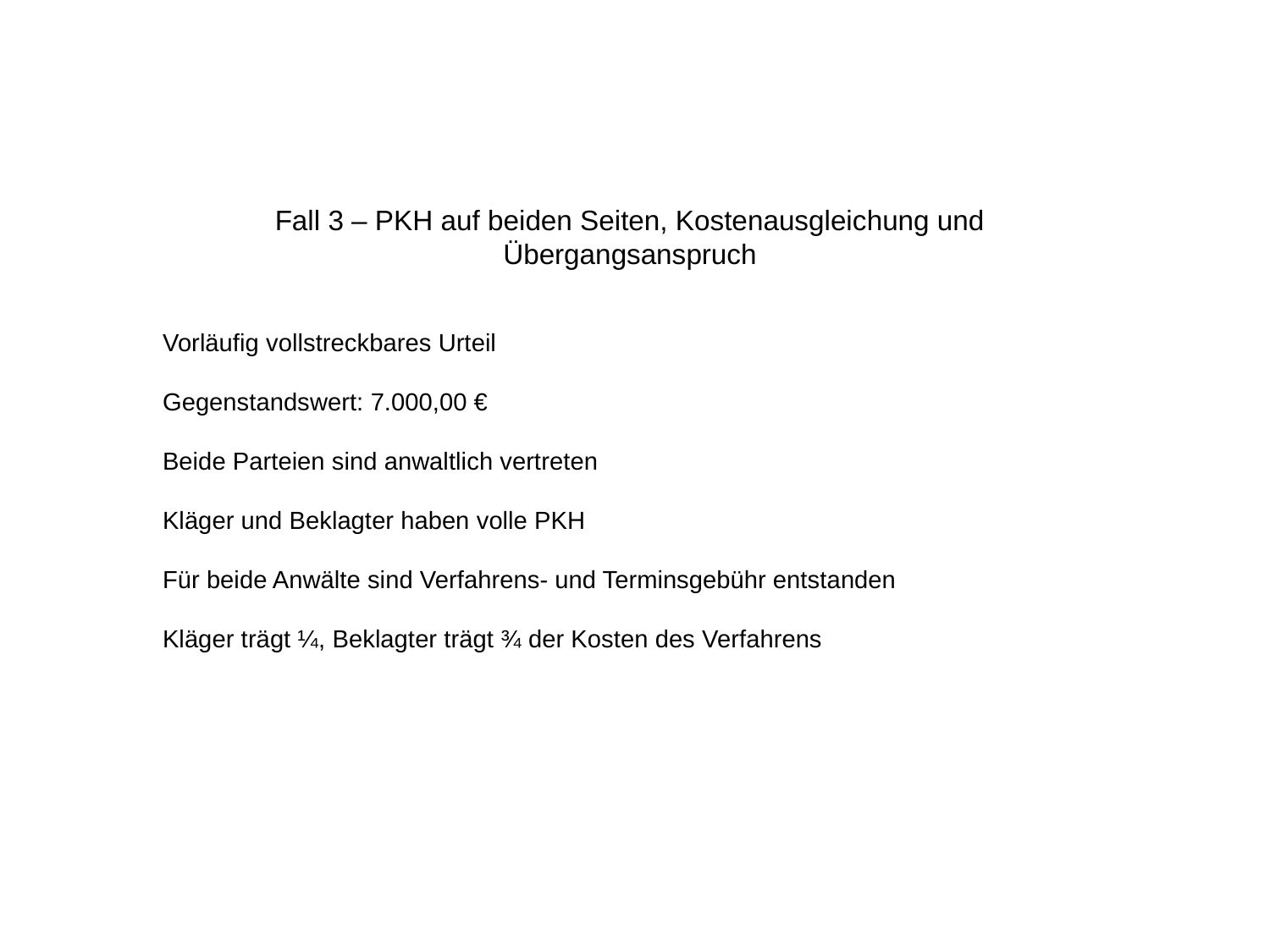

Fall 3 – PKH auf beiden Seiten, Kostenausgleichung und Übergangsanspruch

Vorläufig vollstreckbares Urteil

Gegenstandswert: 7.000,00 €

Beide Parteien sind anwaltlich vertreten

Kläger und Beklagter haben volle PKH

Für beide Anwälte sind Verfahrens- und Terminsgebühr entstanden

Kläger trägt ¼, Beklagter trägt ¾ der Kosten des Verfahrens